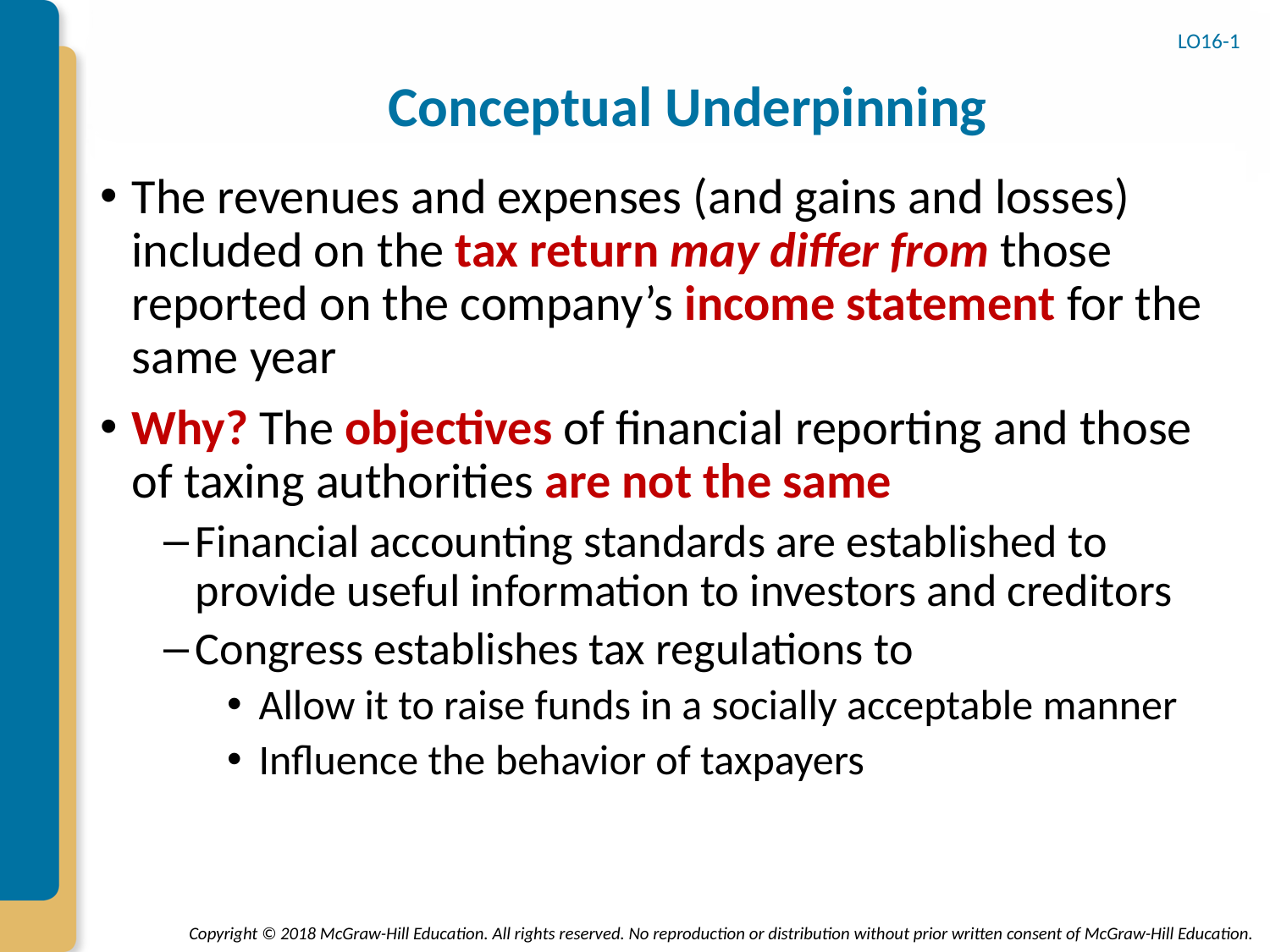

# Conceptual Underpinning
LO16-1
The revenues and expenses (and gains and losses) included on the tax return may differ from those reported on the company’s income statement for the same year
Why? The objectives of financial reporting and those of taxing authorities are not the same
Financial accounting standards are established to provide useful information to investors and creditors
Congress establishes tax regulations to
Allow it to raise funds in a socially acceptable manner
Influence the behavior of taxpayers